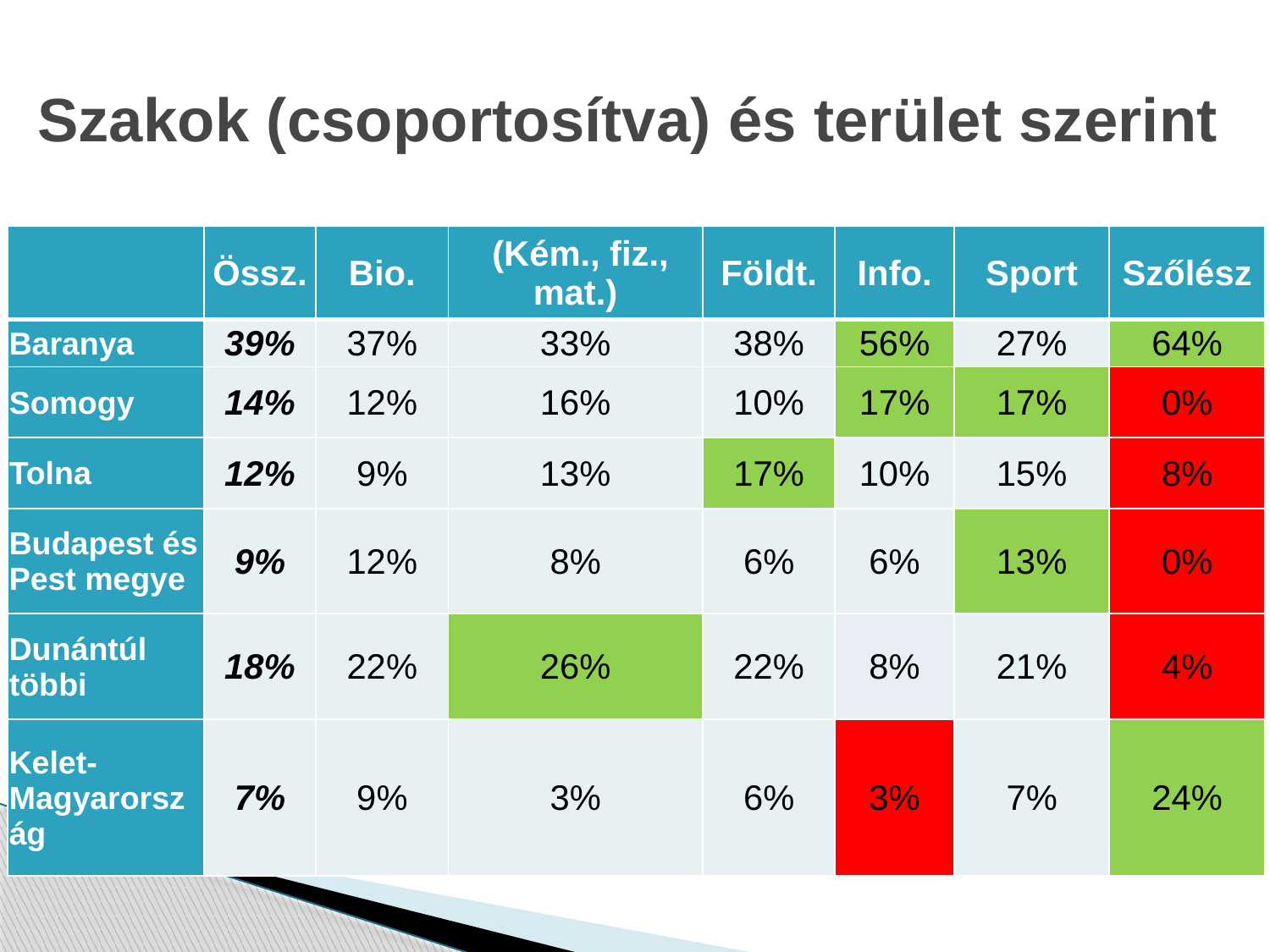

# Szakok (csoportosítva) és terület szerint
|  | Össz. | Bio. | (Kém., fiz., mat.) | Földt. | Info. | Sport | Szőlész |
| --- | --- | --- | --- | --- | --- | --- | --- |
| Baranya | 39% | 37% | 33% | 38% | 56% | 27% | 64% |
| Somogy | 14% | 12% | 16% | 10% | 17% | 17% | 0% |
| Tolna | 12% | 9% | 13% | 17% | 10% | 15% | 8% |
| Budapest és Pest megye | 9% | 12% | 8% | 6% | 6% | 13% | 0% |
| Dunántúl többi | 18% | 22% | 26% | 22% | 8% | 21% | 4% |
| Kelet-Magyarország | 7% | 9% | 3% | 6% | 3% | 7% | 24% |